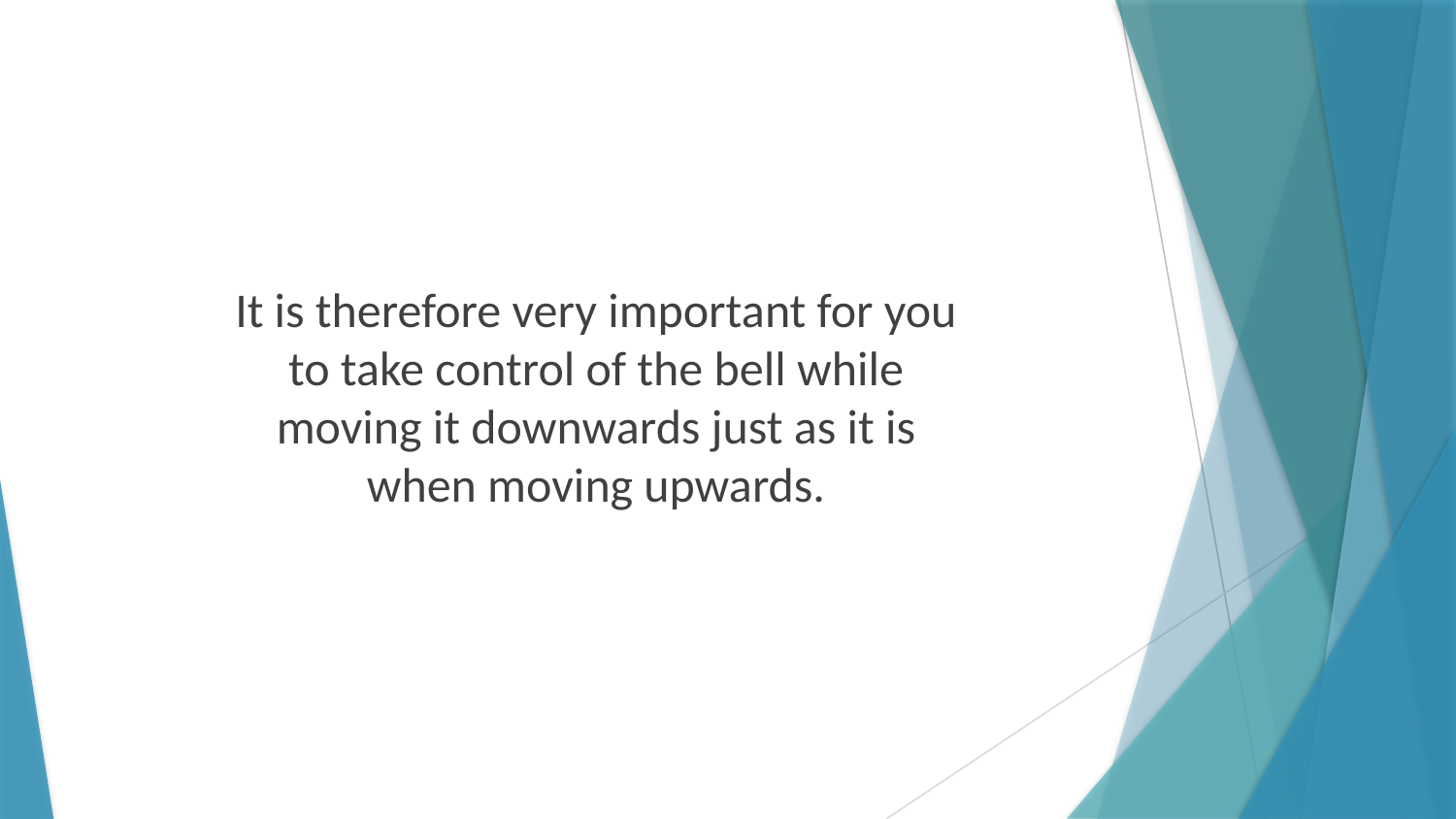

It is therefore very important for you to take control of the bell while moving it downwards just as it is when moving upwards.